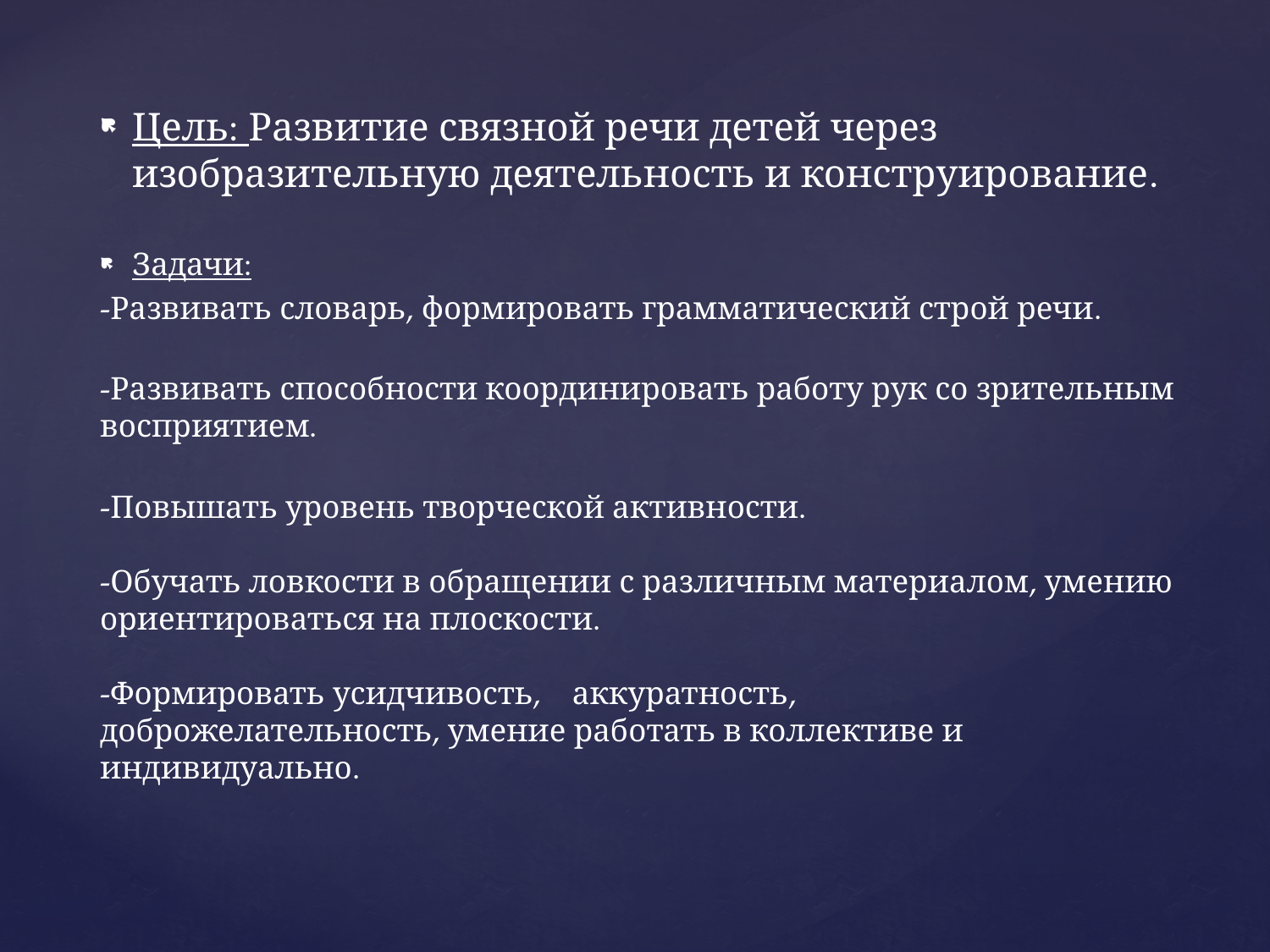

Цель: Развитие связной речи детей через изобразительную деятельность и конструирование.

Задачи:
-Развивать словарь, формировать грамматический строй речи.
-Развивать способности координировать работу рук со зрительным восприятием.
-Повышать уровень творческой активности.
-Обучать ловкости в обращении с различным материалом, умению ориентироваться на плоскости.
-Формировать усидчивость,    аккуратность,
доброжелательность, умение работать в коллективе и индивидуально.